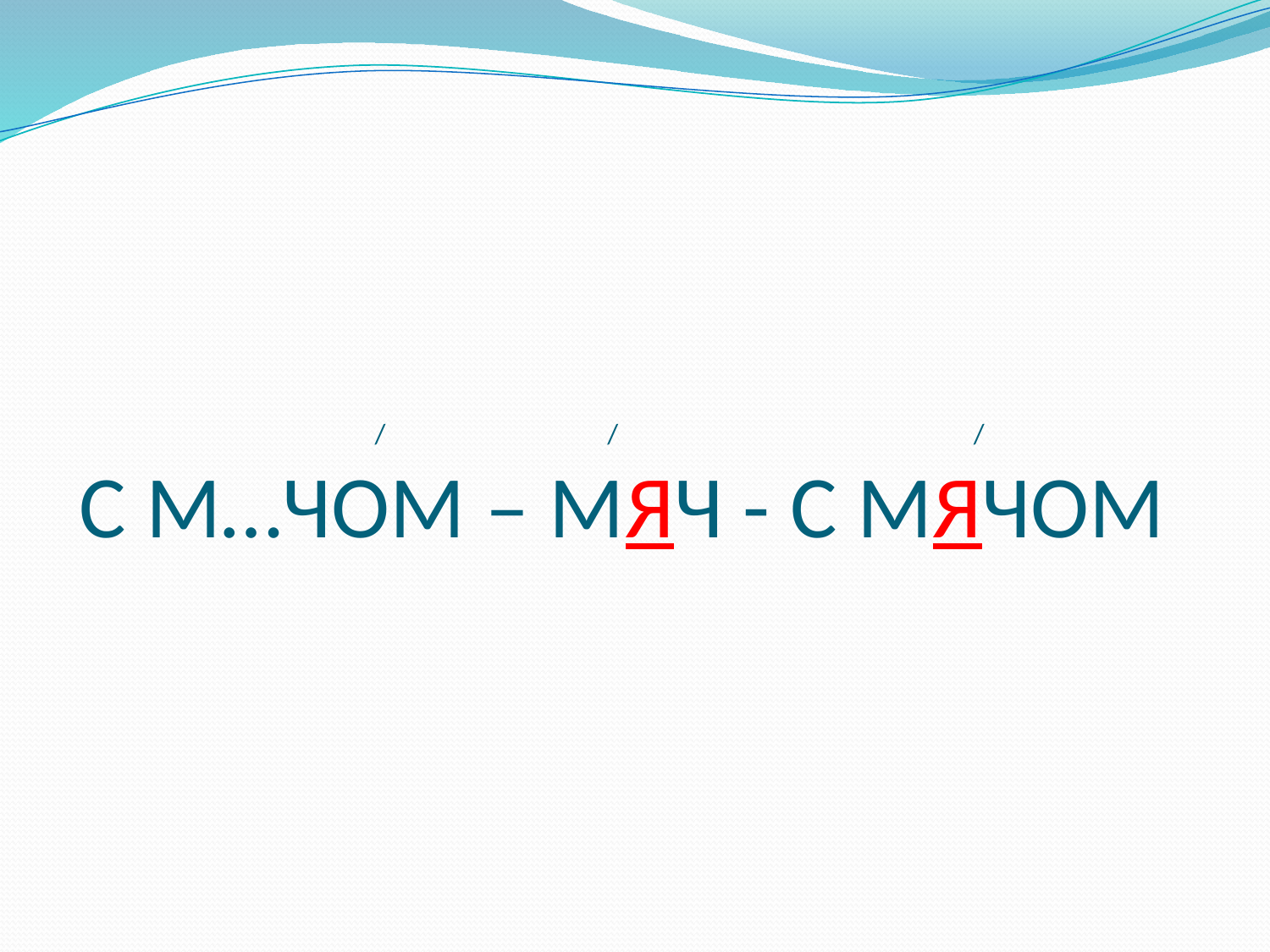

# /                                   /                                                        / С М…ЧОМ – МЯЧ - С МЯЧОМ